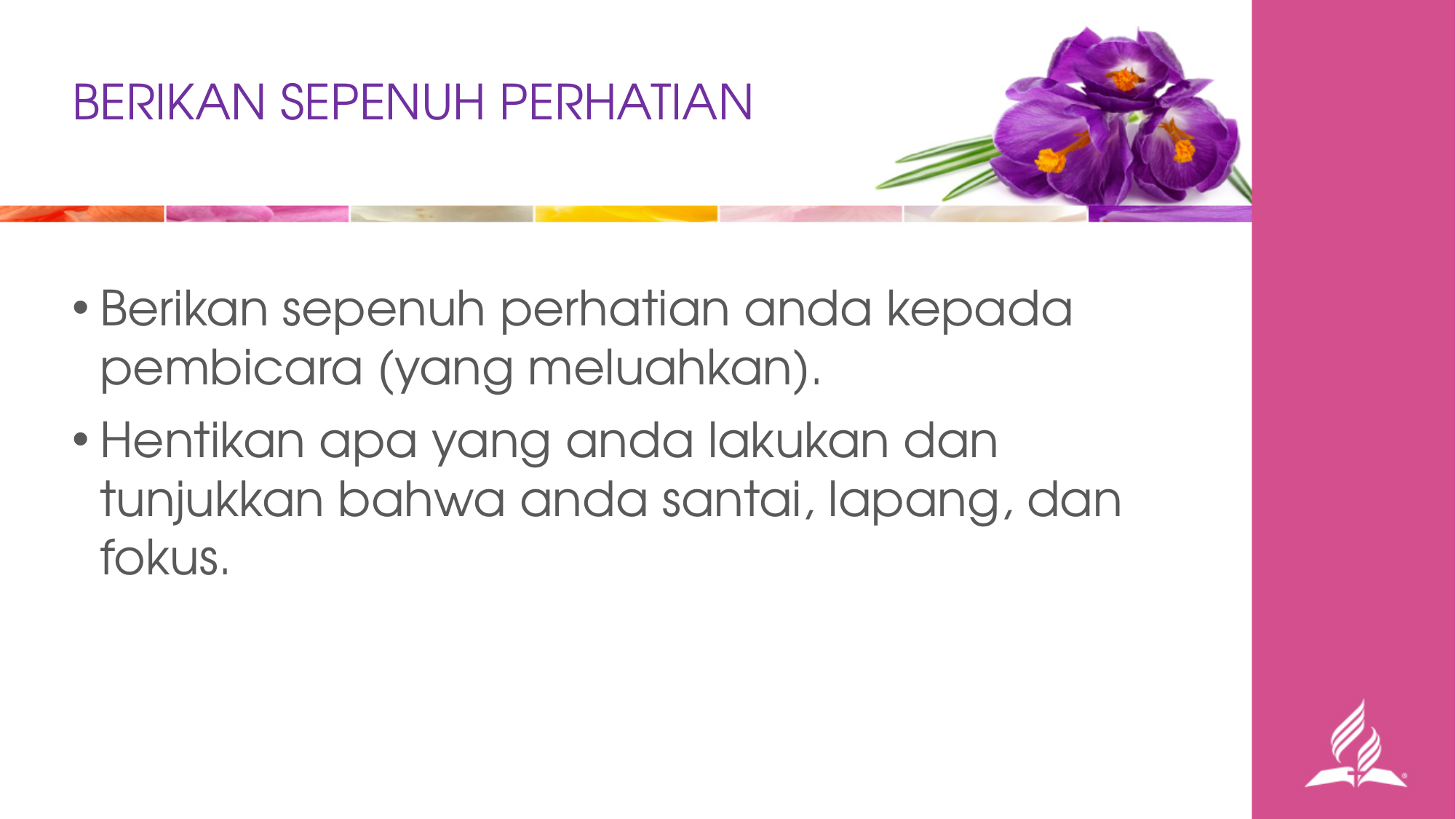

BERIKAN SEPENUH PERHATIAN
Berikan sepenuh perhatian anda kepada pembicara (yang meluahkan).
Hentikan apa yang anda lakukan dan tunjukkan bahwa anda santai, lapang, dan fokus.